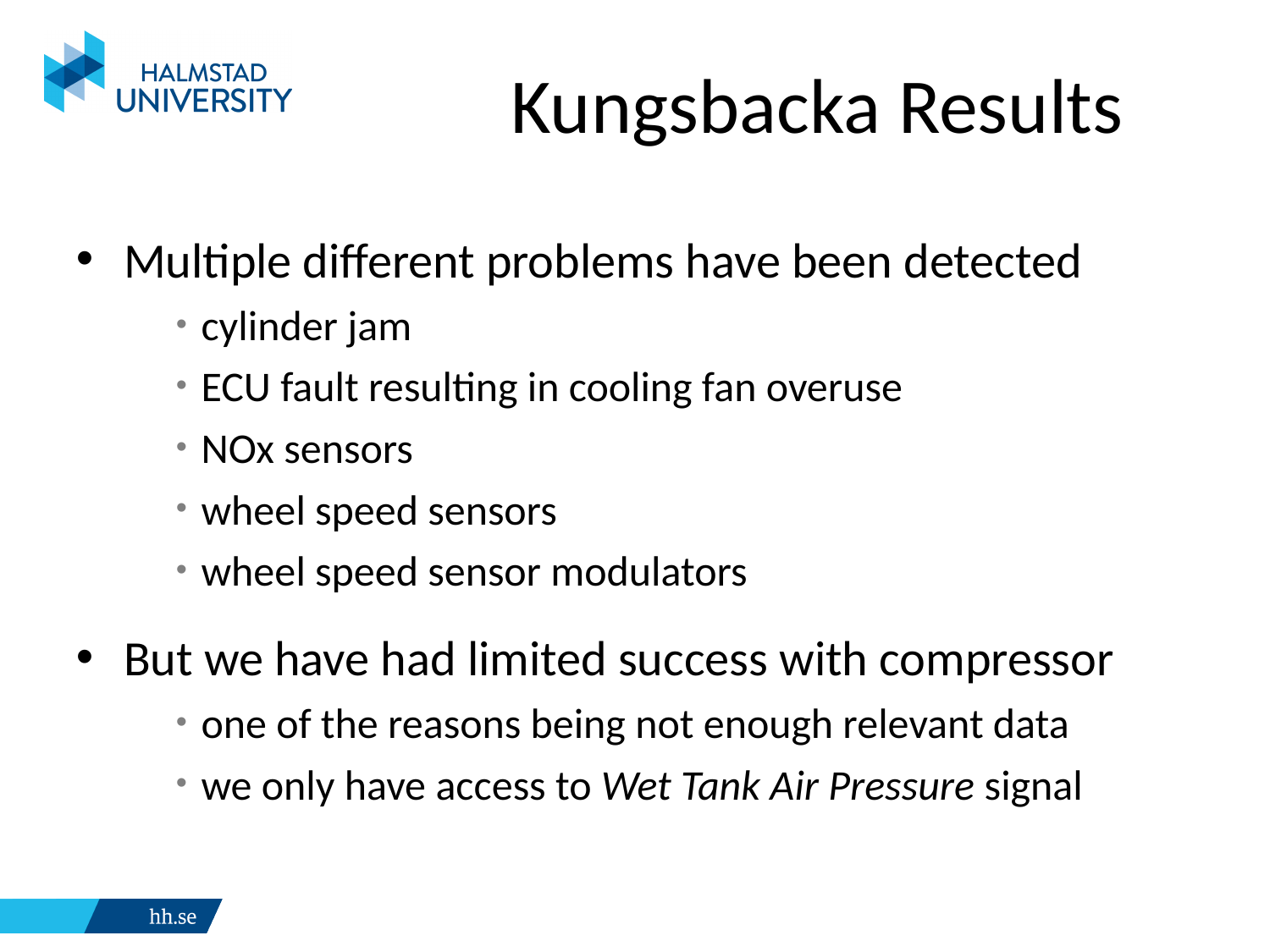

# Kungsbacka Results
Multiple different problems have been detected
cylinder jam
ECU fault resulting in cooling fan overuse
NOx sensors
wheel speed sensors
wheel speed sensor modulators
But we have had limited success with compressor
one of the reasons being not enough relevant data
we only have access to Wet Tank Air Pressure signal